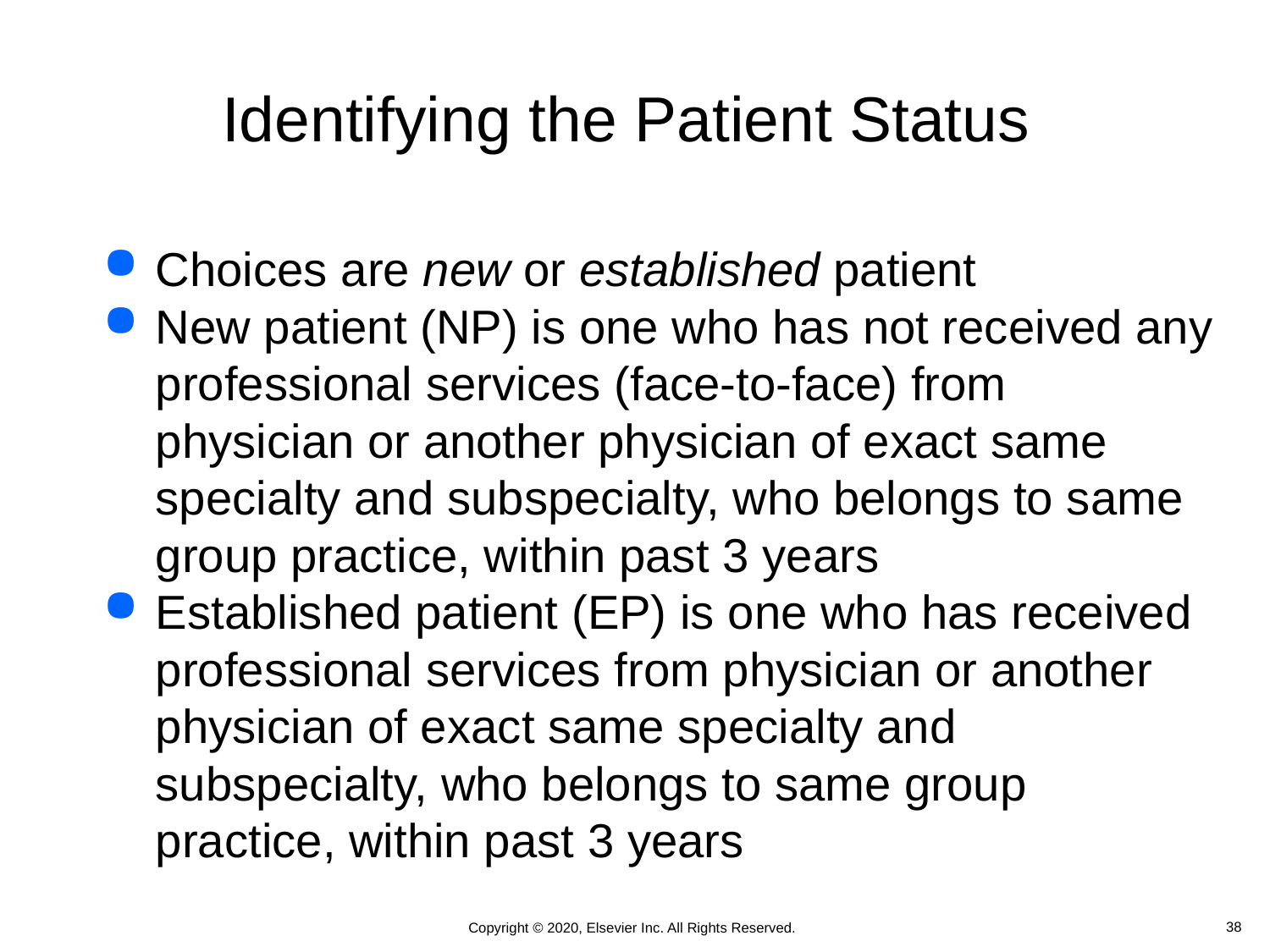

# Identifying the Patient Status
Choices are new or established patient
New patient (NP) is one who has not received any professional services (face-to-face) from physician or another physician of exact same specialty and subspecialty, who belongs to same group practice, within past 3 years
Established patient (EP) is one who has received professional services from physician or another physician of exact same specialty and subspecialty, who belongs to same group practice, within past 3 years
 38